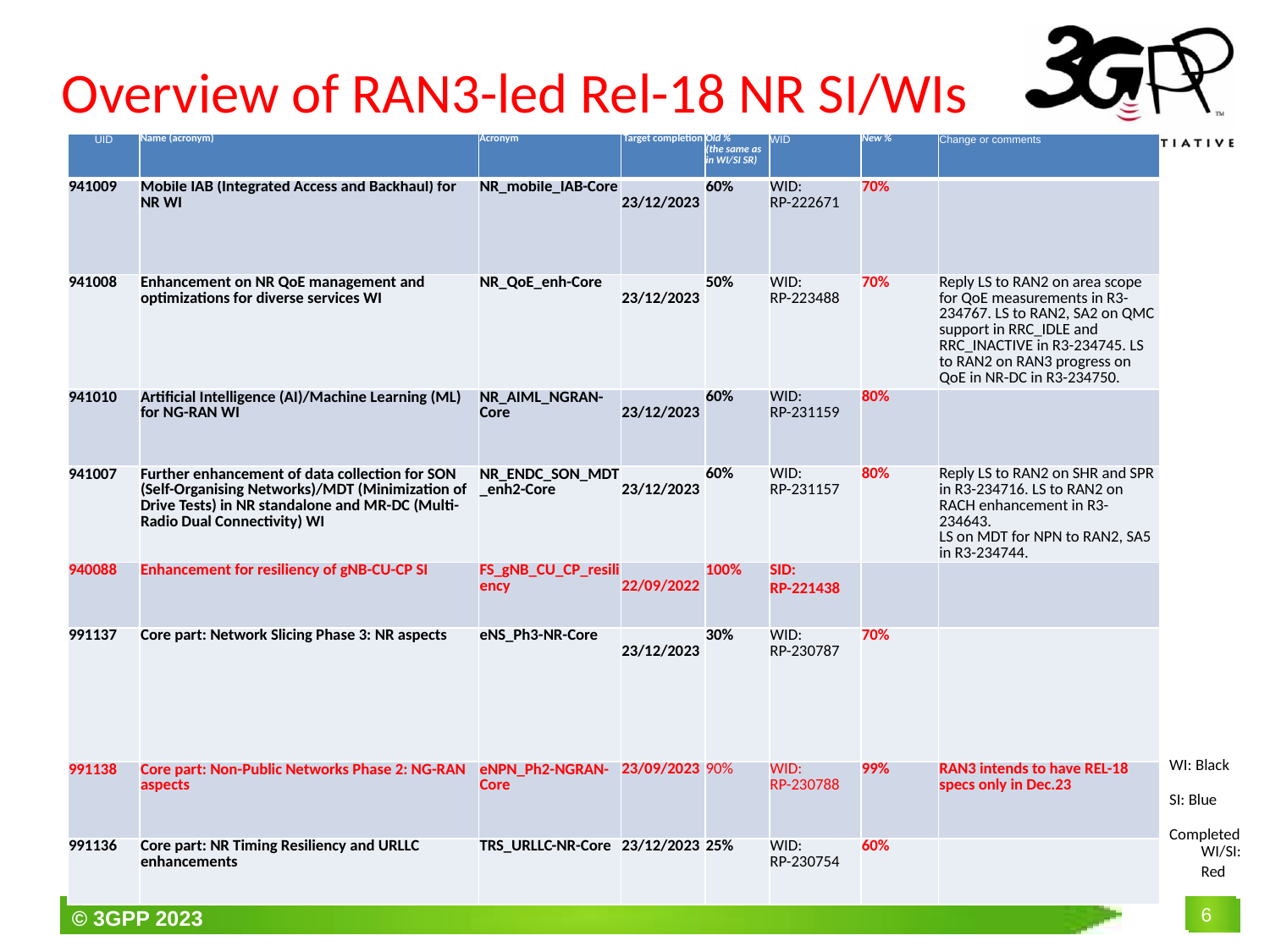

# Overview of RAN3-led Rel-18 NR SI/WIs
| UID | Name (acronym) | Acronym | Target completion | Old % (the same as in WI/SI SR) | WID | New % | Change or comments |
| --- | --- | --- | --- | --- | --- | --- | --- |
| 941009 | Mobile IAB (Integrated Access and Backhaul) for NR WI | NR\_mobile\_IAB-Core | 23/12/2023 | 60% | WID: RP-222671 | 70% |  |
| 941008 | Enhancement on NR QoE management and optimizations for diverse services WI | NR\_QoE\_enh-Core | 23/12/2023 | 50% | WID: RP-223488 | 70% | Reply LS to RAN2 on area scope for QoE measurements in R3-234767. LS to RAN2, SA2 on QMC support in RRC\_IDLE and RRC\_INACTIVE in R3-234745. LS to RAN2 on RAN3 progress on QoE in NR-DC in R3-234750. |
| 941010 | Artificial Intelligence (AI)/Machine Learning (ML) for NG-RAN WI | NR\_AIML\_NGRAN-Core | 23/12/2023 | 60% | WID: RP-231159 | 80% |  |
| 941007 | Further enhancement of data collection for SON (Self-Organising Networks)/MDT (Minimization of Drive Tests) in NR standalone and MR-DC (Multi-Radio Dual Connectivity) WI | NR\_ENDC\_SON\_MDT\_enh2-Core | 23/12/2023 | 60% | WID: RP-231157 | 80% | Reply LS to RAN2 on SHR and SPR in R3-234716. LS to RAN2 on RACH enhancement in R3-234643. LS on MDT for NPN to RAN2, SA5 in R3-234744. |
| 940088 | Enhancement for resiliency of gNB-CU-CP SI | FS\_gNB\_CU\_CP\_resiliency | 22/09/2022 | 100% | SID: RP-221438 |  |  |
| 991137 | Core part: Network Slicing Phase 3: NR aspects | eNS\_Ph3-NR-Core | 23/12/2023 | 30% | WID: RP-230787 | 70% |  |
| 991138 | Core part: Non-Public Networks Phase 2: NG-RAN aspects | eNPN\_Ph2-NGRAN-Core | 23/09/2023 | 90% | WID: RP-230788 | 99% | RAN3 intends to have REL-18 specs only in Dec.23 |
| 991136 | Core part: NR Timing Resiliency and URLLC enhancements | TRS\_URLLC-NR-Core | 23/12/2023 | 25% | WID: RP-230754 | 60% |  |

WI: Black
SI: Blue
CompletedWI/SI: Red